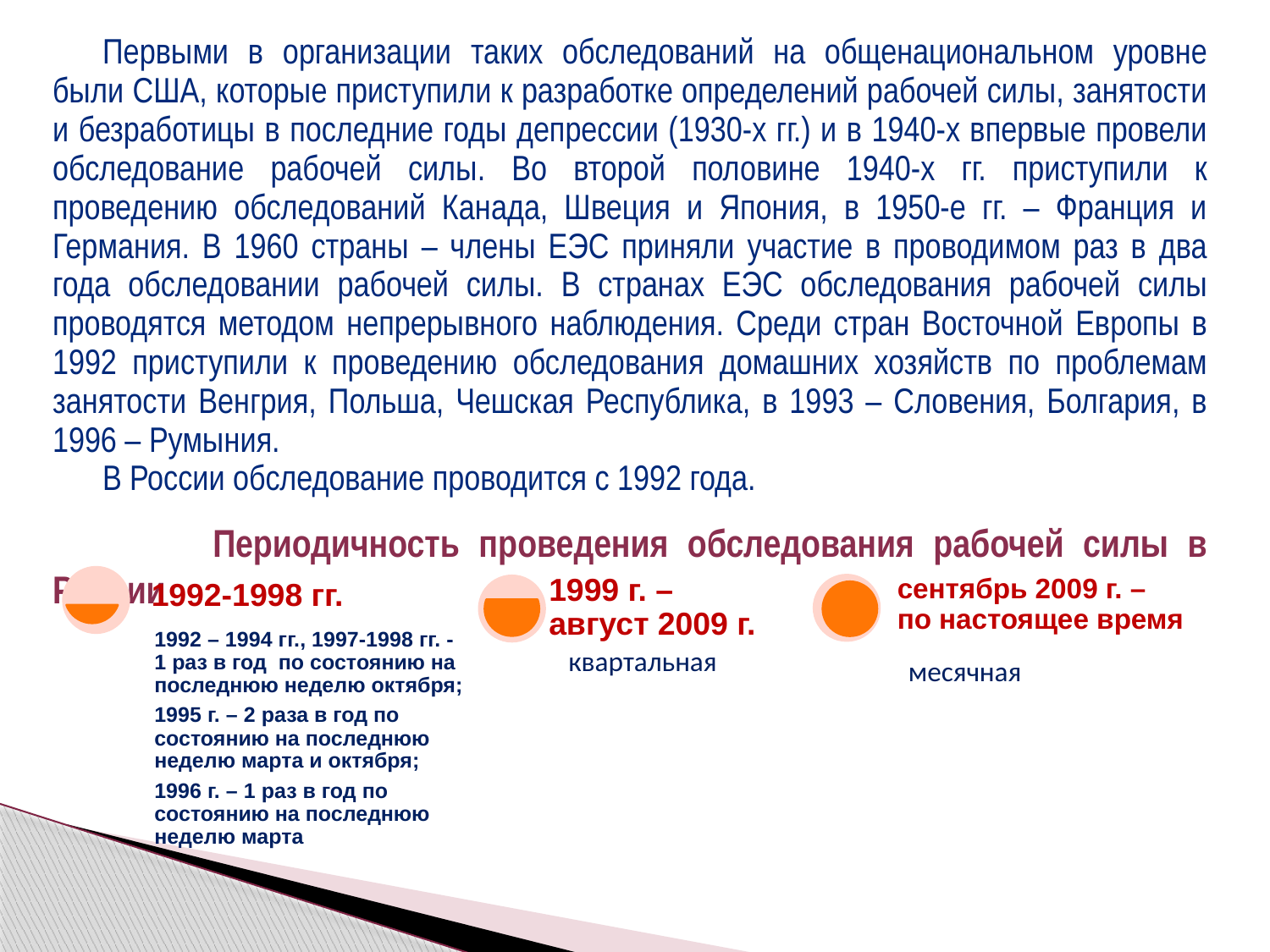

Первыми в организации таких обследований на общенациональном уровне были США, которые приступили к разработке определений рабочей силы, занятости и безработицы в последние годы депрессии (1930-х гг.) и в 1940-х впервые провели обследование рабочей силы. Во второй половине 1940-х гг. приступили к проведению обследований Канада, Швеция и Япония, в 1950-е гг. – Франция и Германия. В 1960 страны – члены ЕЭС приняли участие в проводимом раз в два года обследовании рабочей силы. В странах ЕЭС обследования рабочей силы проводятся методом непрерывного наблюдения. Среди стран Восточной Европы в 1992 приступили к проведению обследования домашних хозяйств по проблемам занятости Венгрия, Польша, Чешская Республика, в 1993 – Словения, Болгария, в 1996 – Румыния.
В России обследование проводится с 1992 года.

      Периодичность проведения обследования рабочей силы в России
1992 – 1994 гг., 1997-1998 гг. - 1 раз в год  по состоянию на последнюю неделю октября;
1995 г. – 2 раза в год по состоянию на последнюю неделю марта и октября;
1996 г. – 1 раз в год по состоянию на последнюю неделю марта

1992-1998 гг.
квартальная
1999 г. –      август 2009 г.
месячная
сентябрь 2009 г. –   по настоящее время